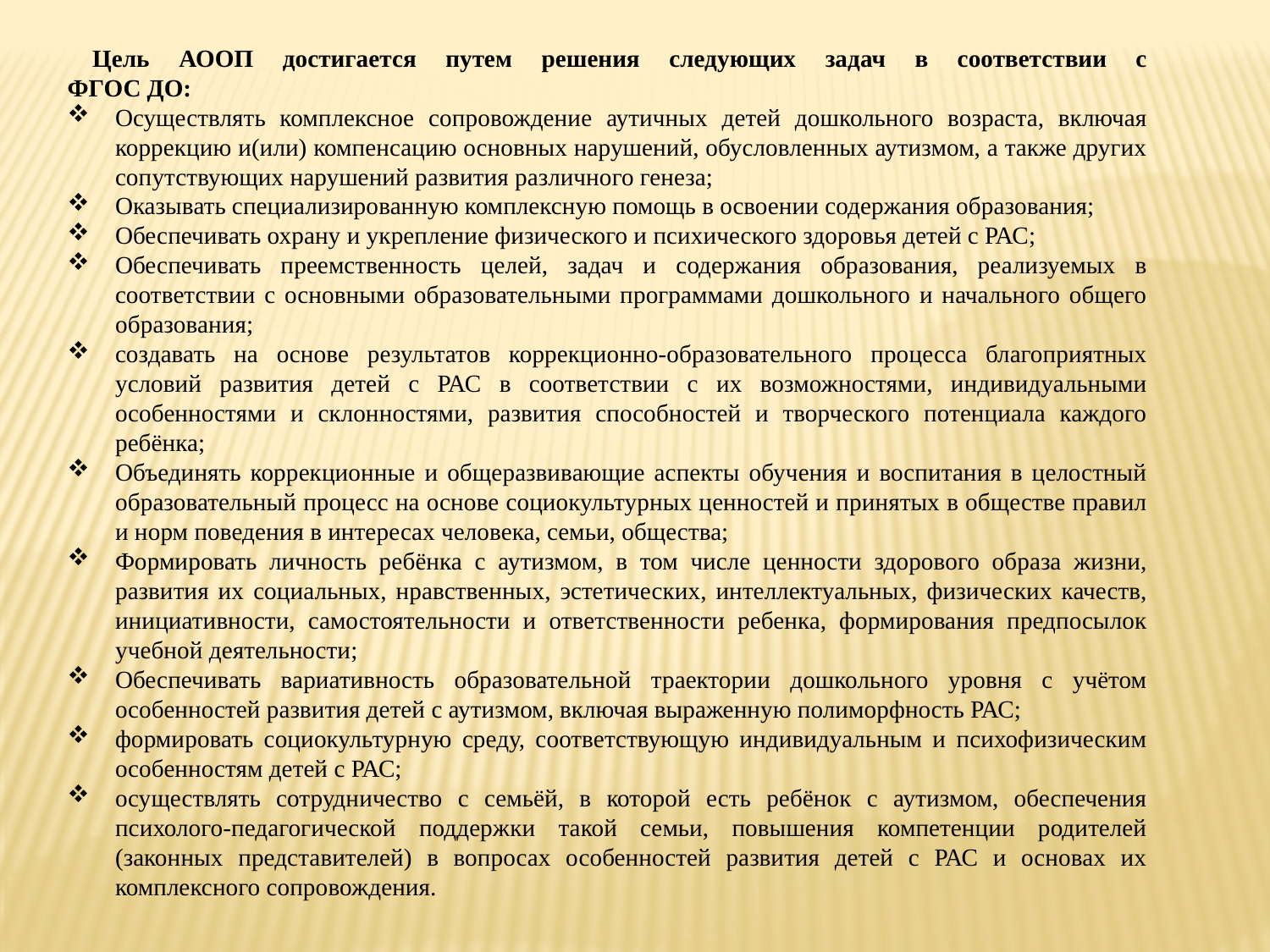

Цель АООП достигается путем решения следующих задач в соответствии с
ФГОС ДО:
Осуществлять комплексное сопровождение аутичных детей дошкольного возраста, включая коррекцию и(или) компенсацию основных нарушений, обусловленных аутизмом, а также других сопутствующих нарушений развития различного генеза;
Оказывать специализированную комплексную помощь в освоении содержания образования;
Обеспечивать охрану и укрепление физического и психического здоровья детей с РАС;
Обеспечивать преемственность целей, задач и содержания образования, реализуемых в соответствии с основными образовательными программами дошкольного и начального общего образования;
создавать на основе результатов коррекционно-образовательного процесса благоприятных условий развития детей с РАС в соответствии с их возможностями, индивидуальными особенностями и склонностями, развития способностей и творческого потенциала каждого ребёнка;
Объединять коррекционные и общеразвивающие аспекты обучения и воспитания в целостный образовательный процесс на основе социокультурных ценностей и принятых в обществе правил и норм поведения в интересах человека, семьи, общества;
Формировать личность ребёнка с аутизмом, в том числе ценности здорового образа жизни, развития их социальных, нравственных, эстетических, интеллектуальных, физических качеств, инициативности, самостоятельности и ответственности ребенка, формирования предпосылок учебной деятельности;
Обеспечивать вариативность образовательной траектории дошкольного уровня с учётом особенностей развития детей с аутизмом, включая выраженную полиморфность РАС;
формировать социокультурную среду, соответствующую индивидуальным и психофизическим особенностям детей с РАС;
осуществлять сотрудничество с семьёй, в которой есть ребёнок с аутизмом, обеспечения психолого-педагогической поддержки такой семьи, повышения компетенции родителей (законных представителей) в вопросах особенностей развития детей с РАС и основах их комплексного сопровождения.